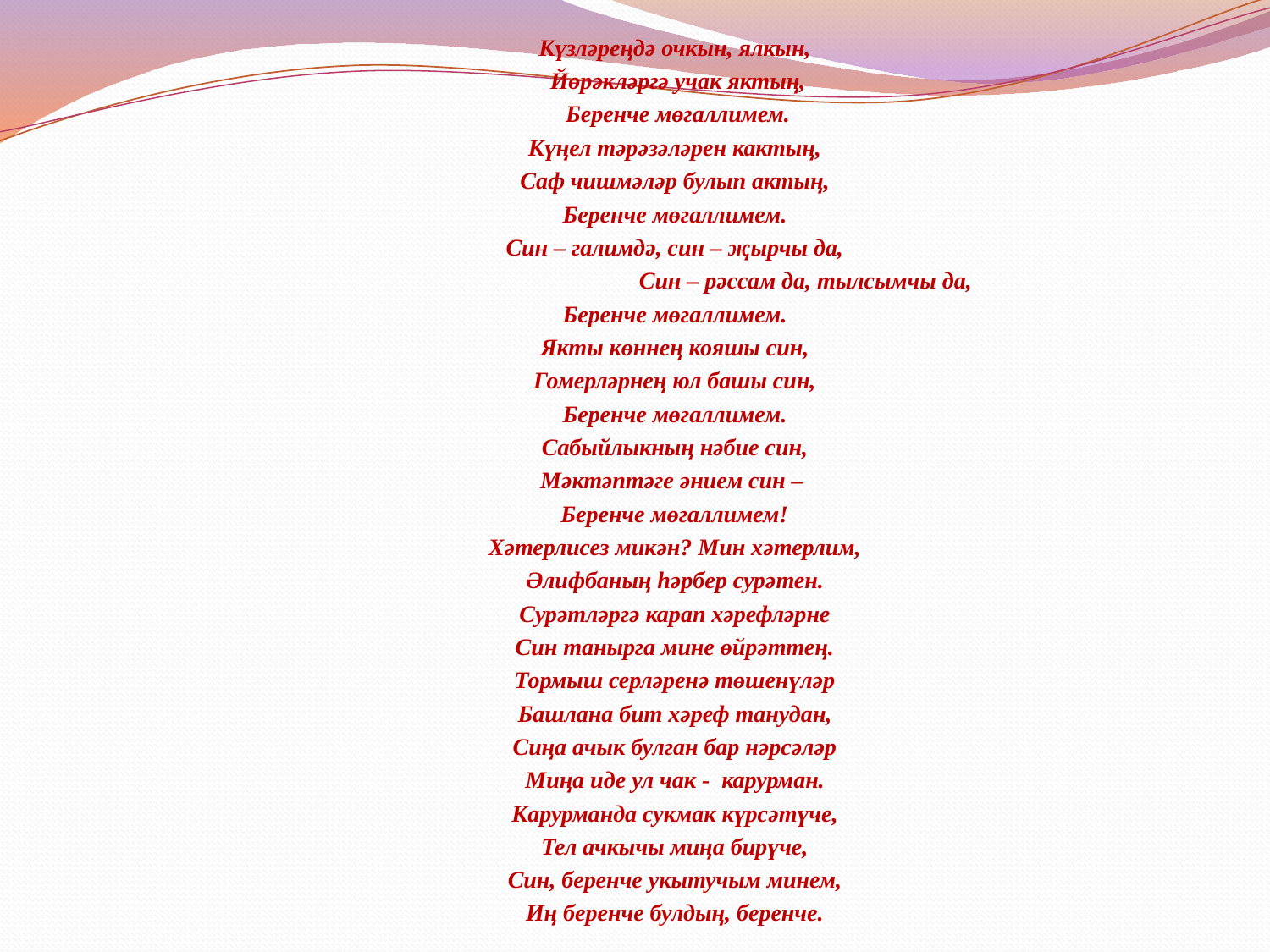

Күзләреңдә очкын, ялкын,
 Йөрәкләргә учак яктың,
 Беренче мөгаллимем.
Күңел тәрәзәләрен кактың,
Саф чишмәләр булып актың,
Беренче мөгаллимем.
Син – галимдә, син – җырчы да,
Син – рәссам да, тылсымчы да,
Беренче мөгаллимем.
Якты көннең кояшы син,
Гомерләрнең юл башы син,
Беренче мөгаллимем.
Сабыйлыкның нәбие син,
Мәктәптәге әнием син –
Беренче мөгаллимем!
Хәтерлисез микән? Мин хәтерлим,
Әлифбаның һәрбер сурәтен.
Сурәтләргә карап хәрефләрне
Син танырга мине өйрәттең.
Тормыш серләренә төшенүләр
Башлана бит хәреф танудан,
Сиңа ачык булган бар нәрсәләр
Миңа иде ул чак -  карурман.
Карурманда сукмак күрсәтүче,
Тел ачкычы миңа бирүче,
Син, беренче укытучым минем,
Иң беренче булдың, беренче.

#